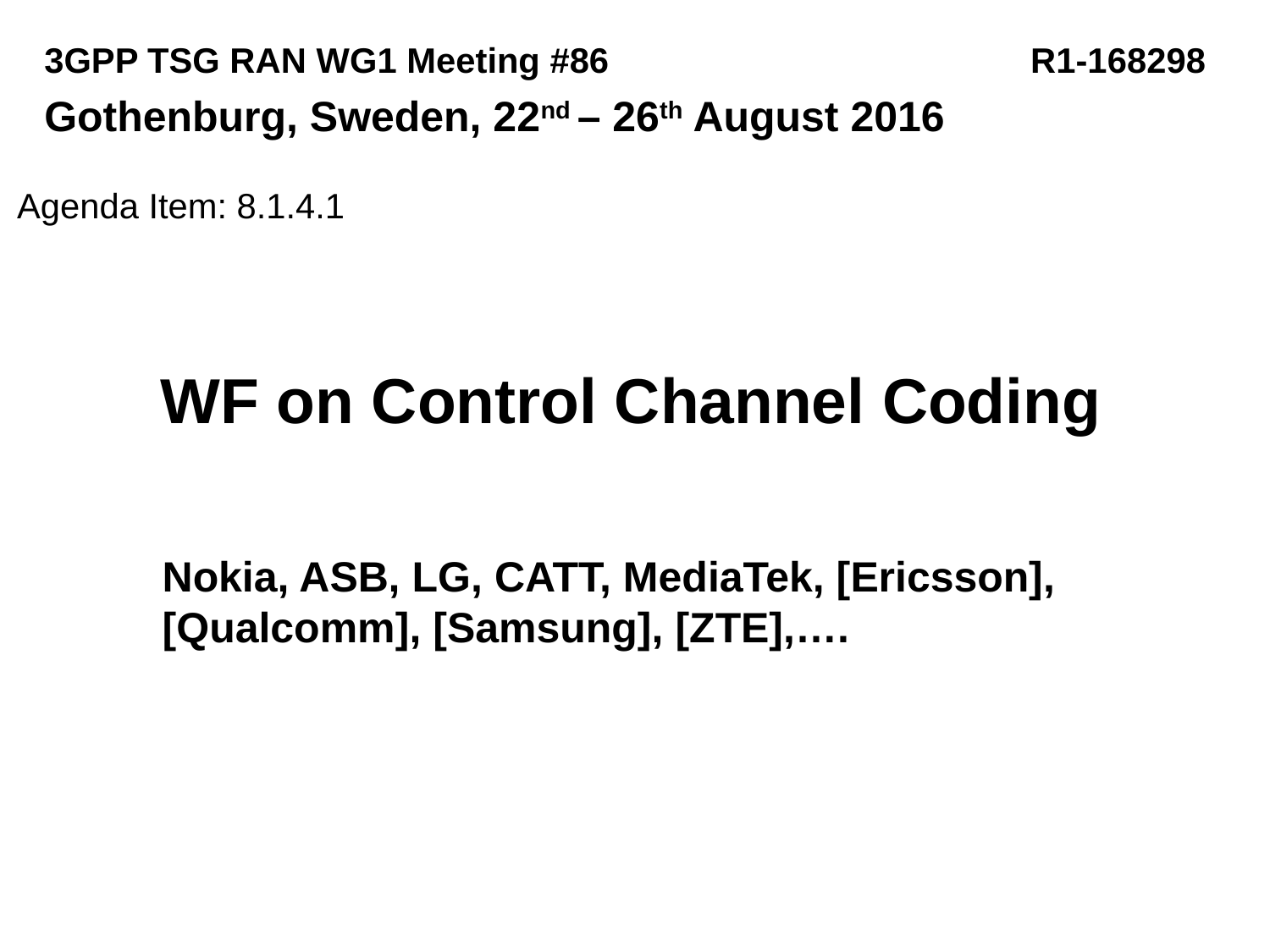

3GPP TSG RAN WG1 Meeting #86            		          R1-168298
Gothenburg, Sweden, 22nd – 26th August 2016

Agenda Item: 8.1.4.1
# WF on Control Channel Coding
Nokia, ASB, LG, CATT, MediaTek, [Ericsson], [Qualcomm], [Samsung], [ZTE],….